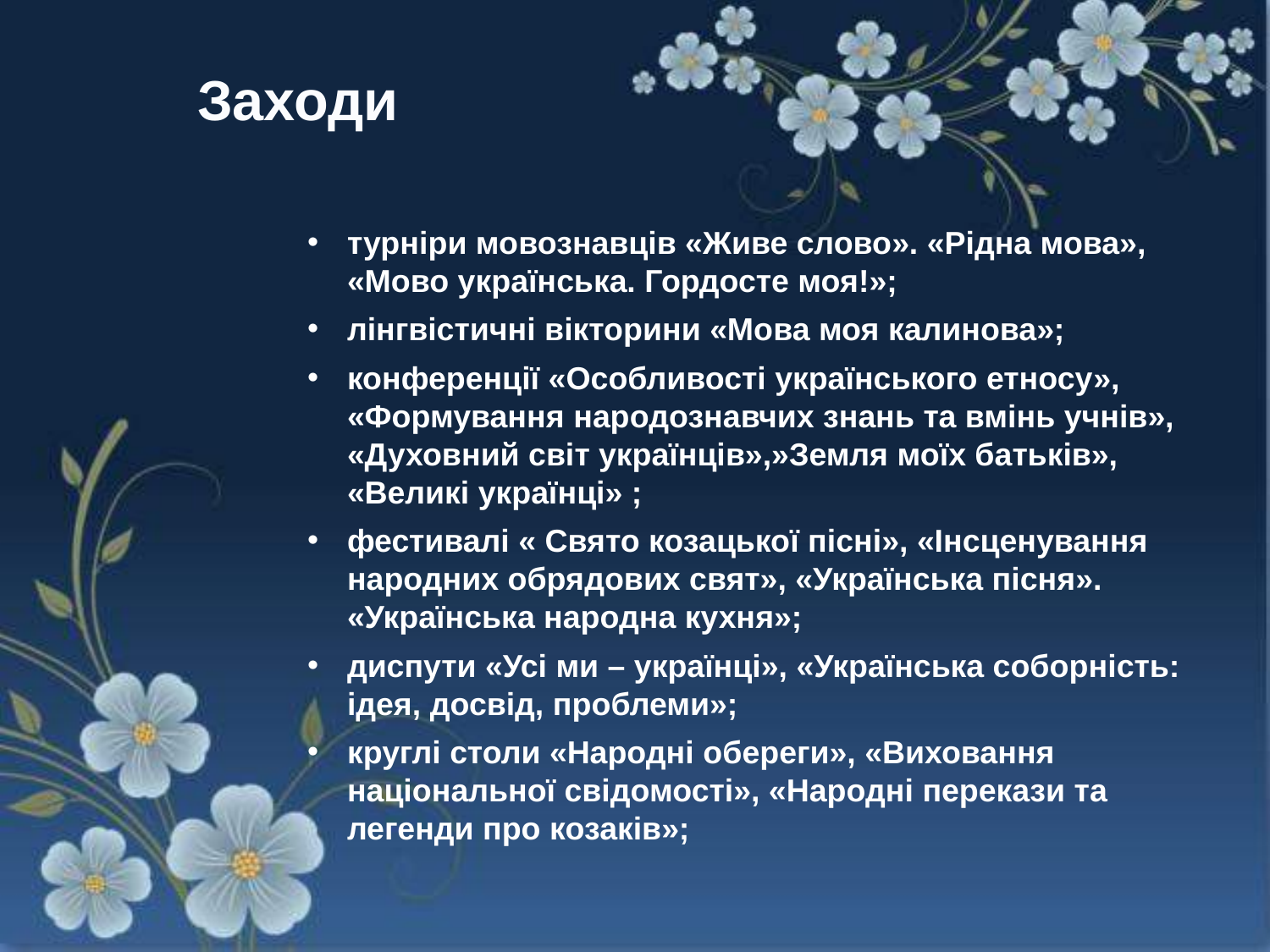

Заходи
турніри мовознавців «Живе слово». «Рідна мова», «Мово українська. Гордосте моя!»;
лінгвістичні вікторини «Мова моя калинова»;
конференції «Особливості українського етносу», «Формування народознавчих знань та вмінь учнів», «Духовний світ українців»,»Земля моїх батьків», «Великі українці» ;
фестивалі « Свято козацької пісні», «Інсценування народних обрядових свят», «Українська пісня». «Українська народна кухня»;
диспути «Усі ми – українці», «Українська соборність: ідея, досвід, проблеми»;
круглі столи «Народні обереги», «Виховання національної свідомості», «Народні перекази та легенди про козаків»;